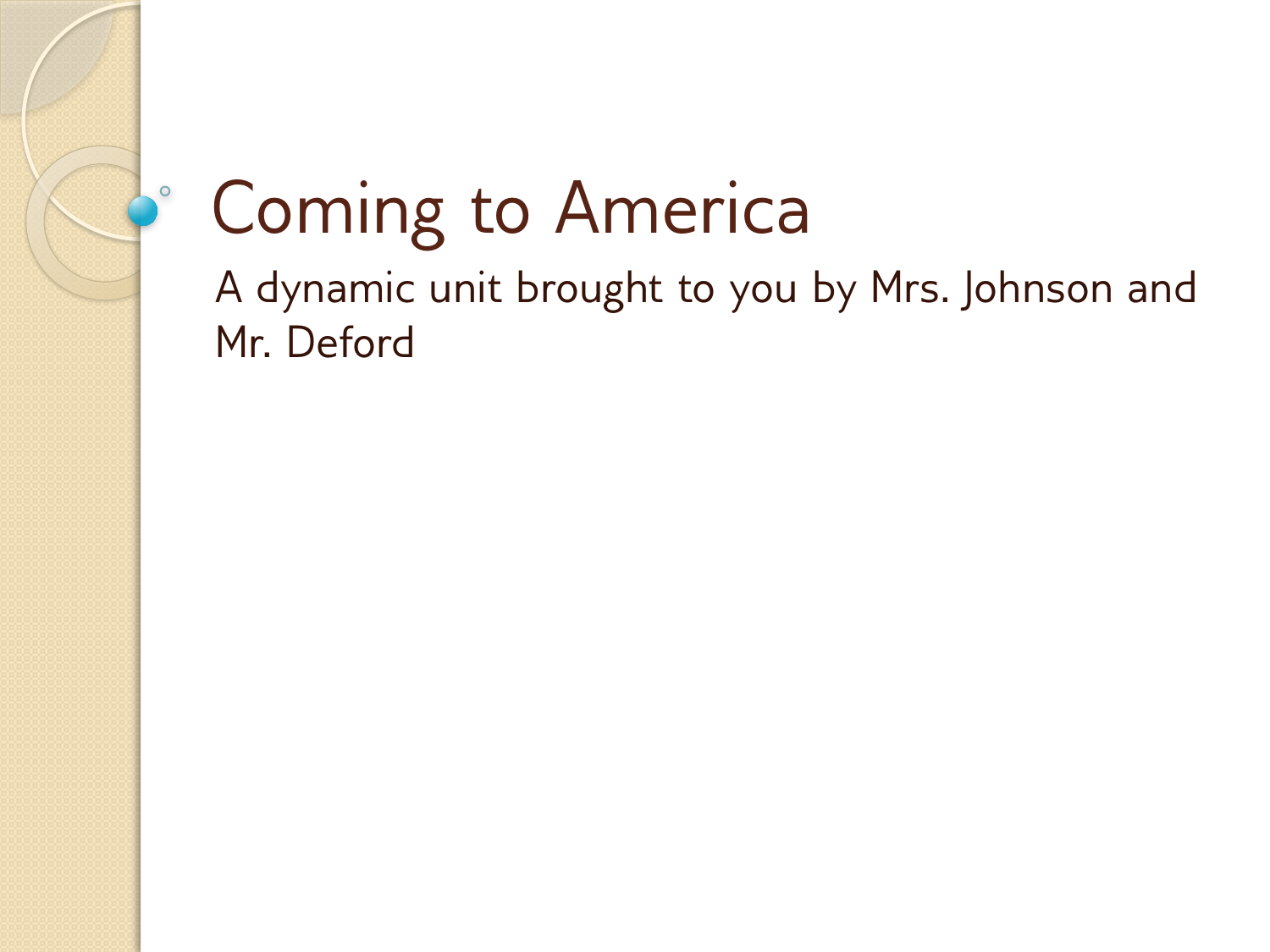

# Coming to America
A dynamic unit brought to you by Mrs. Johnson and Mr. Deford